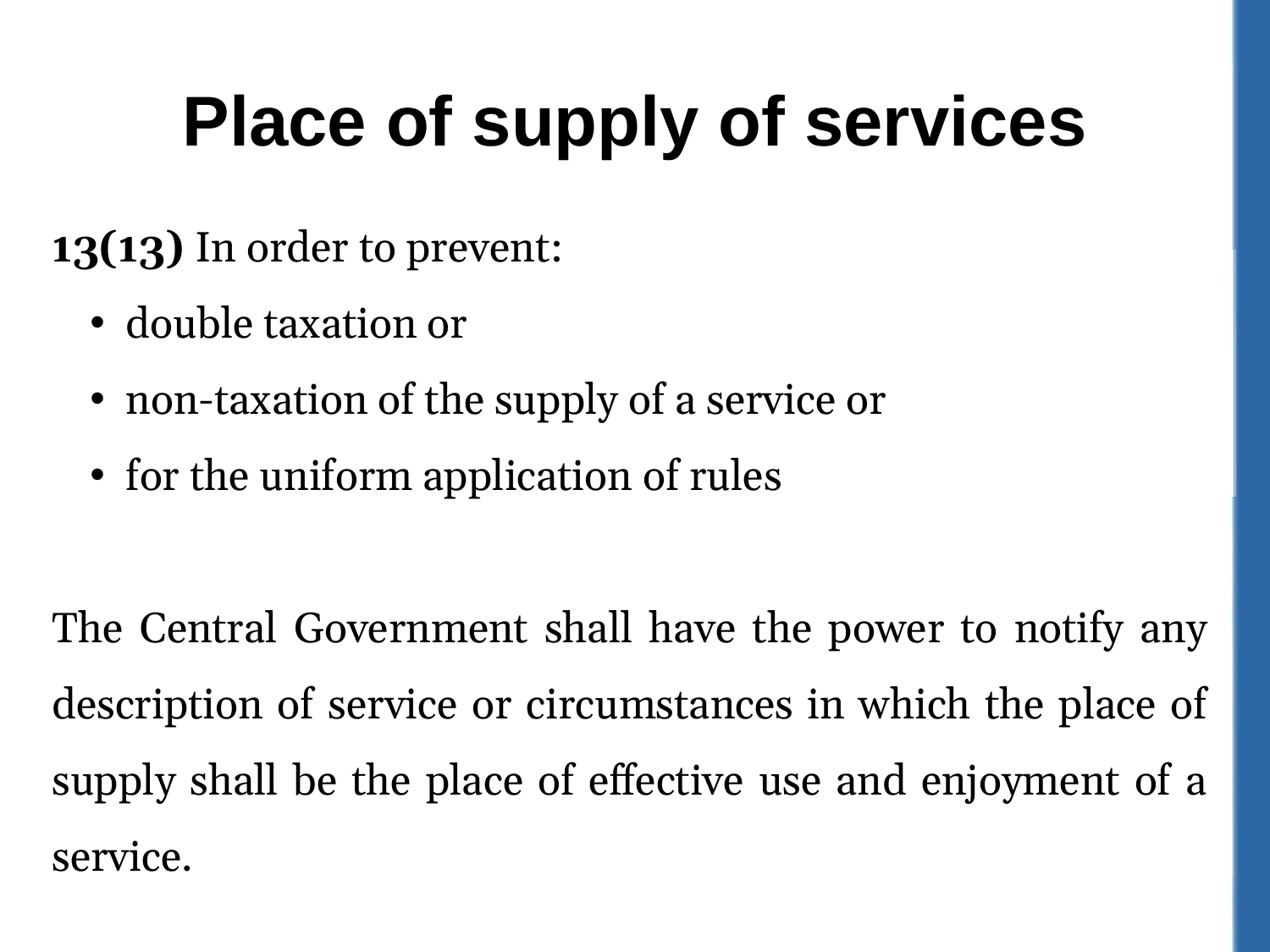

# Place of supply of services
13(13) In order to prevent:
double taxation or
non-taxation of the supply of a service or
for the uniform application of rules

The Central Government shall have the power to notify any description of service or circumstances in which the place of supply shall be the place of effective use and enjoyment of a service.